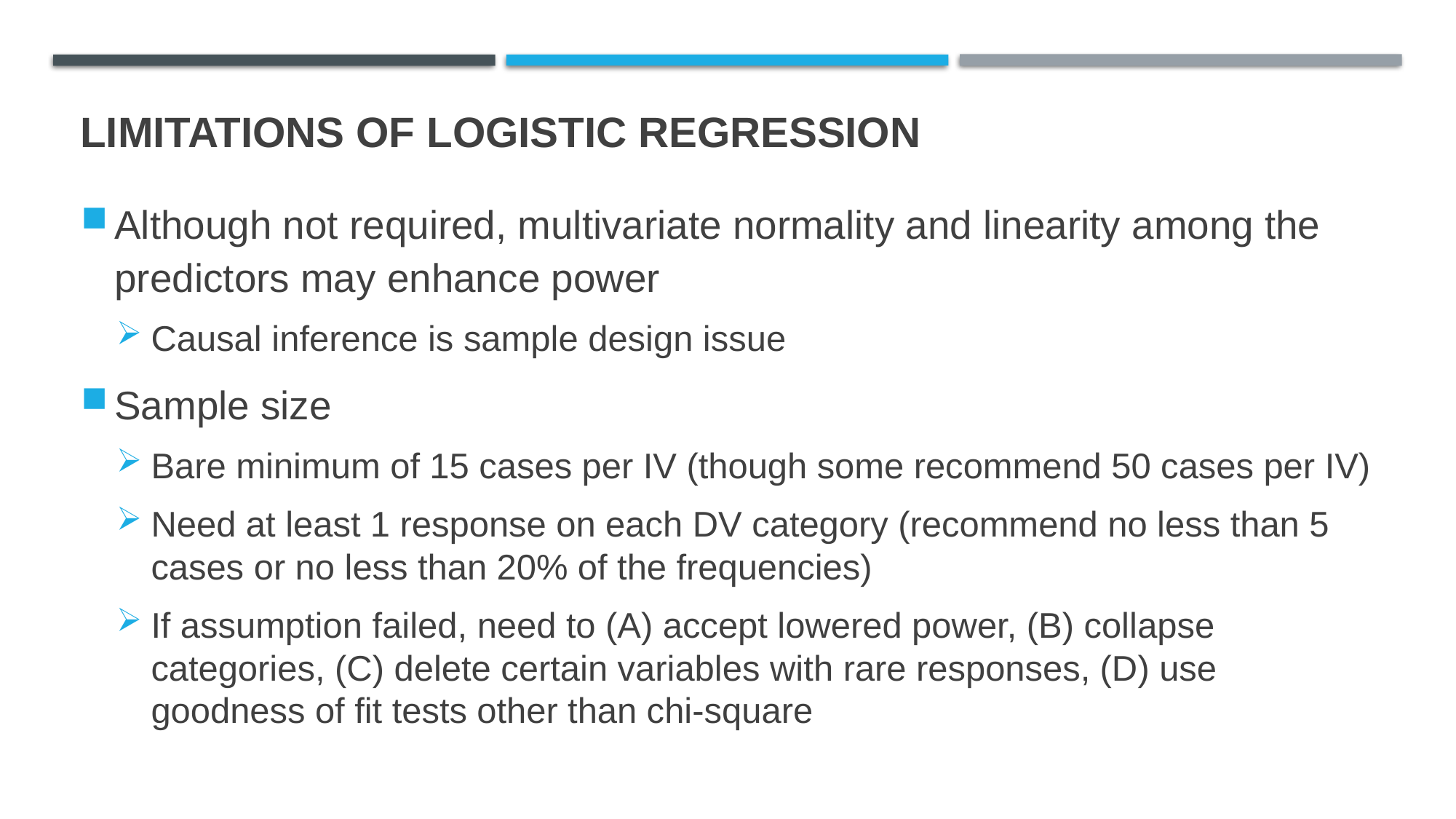

# Limitations of logistic regression
Although not required, multivariate normality and linearity among the predictors may enhance power
Causal inference is sample design issue
Sample size
Bare minimum of 15 cases per IV (though some recommend 50 cases per IV)
Need at least 1 response on each DV category (recommend no less than 5 cases or no less than 20% of the frequencies)
If assumption failed, need to (A) accept lowered power, (B) collapse categories, (C) delete certain variables with rare responses, (D) use goodness of fit tests other than chi-square